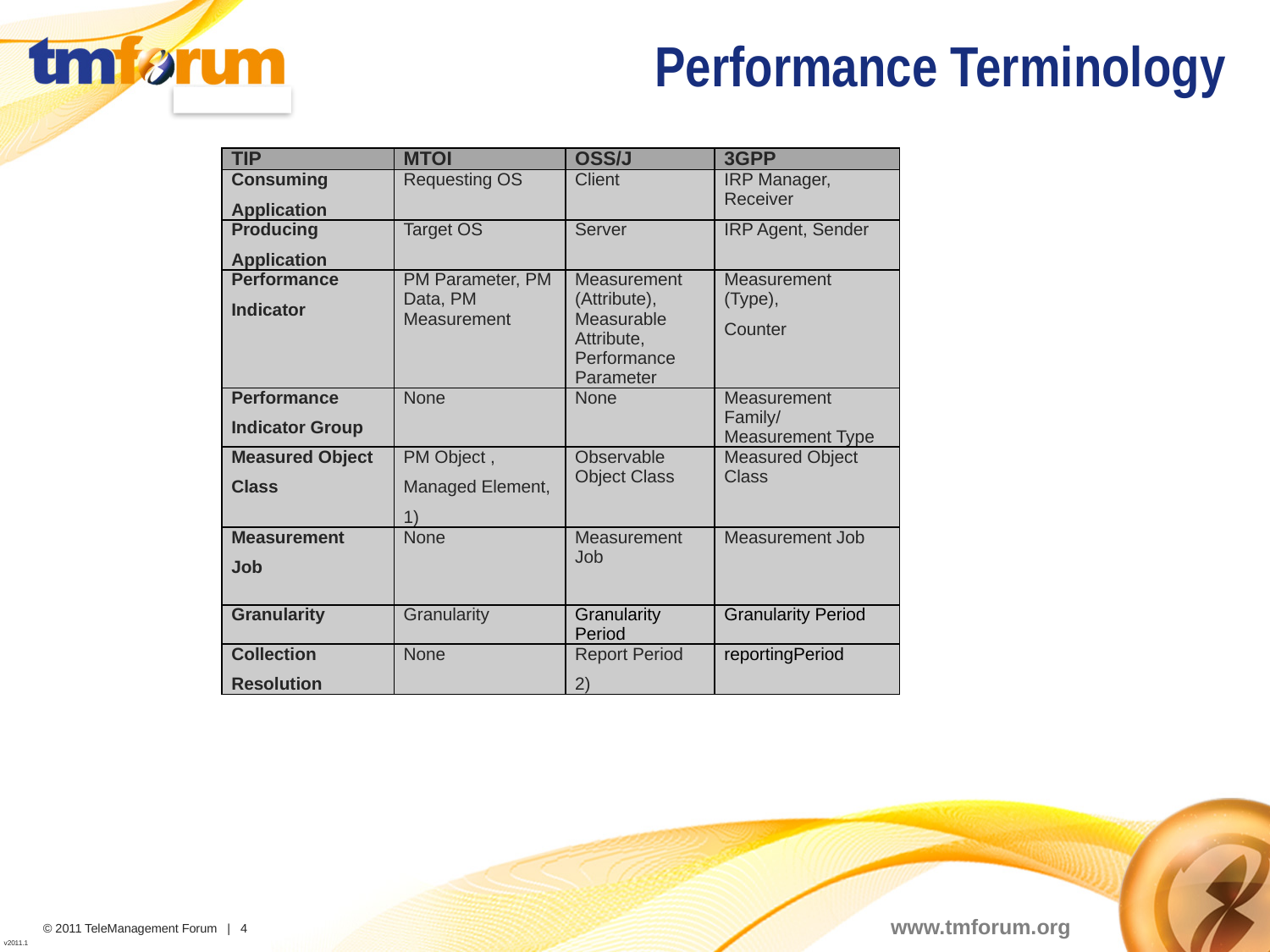

# Performance Terminology
| TIP | MTOI | OSS/J | 3GPP |
| --- | --- | --- | --- |
| Consuming Application | Requesting OS | Client | IRP Manager, Receiver |
| Producing Application | Target OS | Server | IRP Agent, Sender |
| Performance Indicator | PM Parameter, PM Data, PM Measurement | Measurement (Attribute), Measurable Attribute, Performance Parameter | Measurement (Type), Counter |
| Performance Indicator Group | None | None | Measurement Family/ Measurement Type |
| Measured Object Class | PM Object , Managed Element, 1) | Observable Object Class | Measured Object Class |
| Measurement Job | None | Measurement Job | Measurement Job |
| Granularity | Granularity | Granularity Period | Granularity Period |
| Collection Resolution | None | Report Period 2) | reportingPeriod |